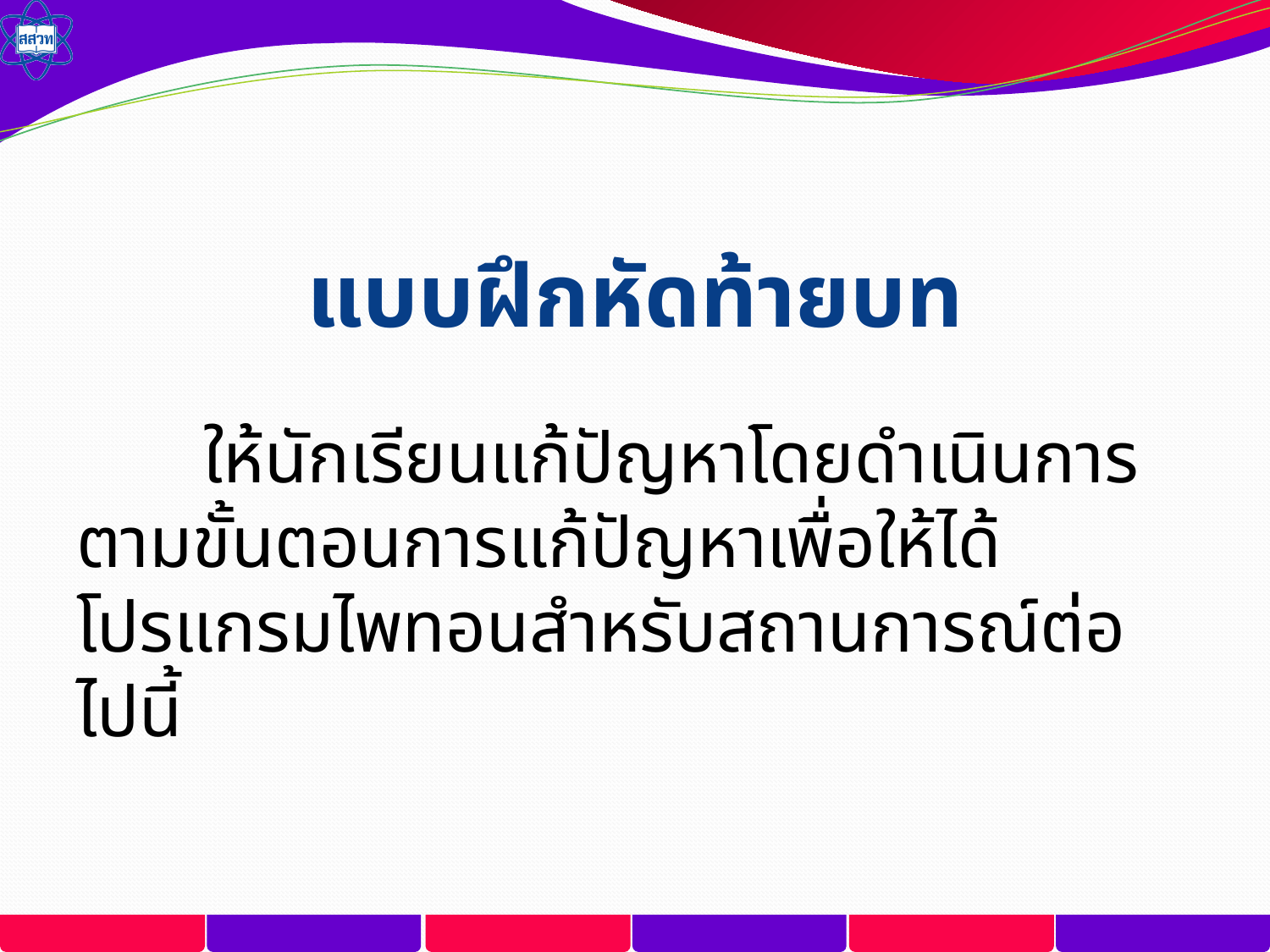

# แบบฝึกหัดท้ายบท
	ให้นักเรียนแก้ปัญหาโดยดำเนินการตามขั้นตอนการแก้ปัญหาเพื่อให้ได้โปรแกรมไพทอนสำหรับสถานการณ์ต่อไปนี้